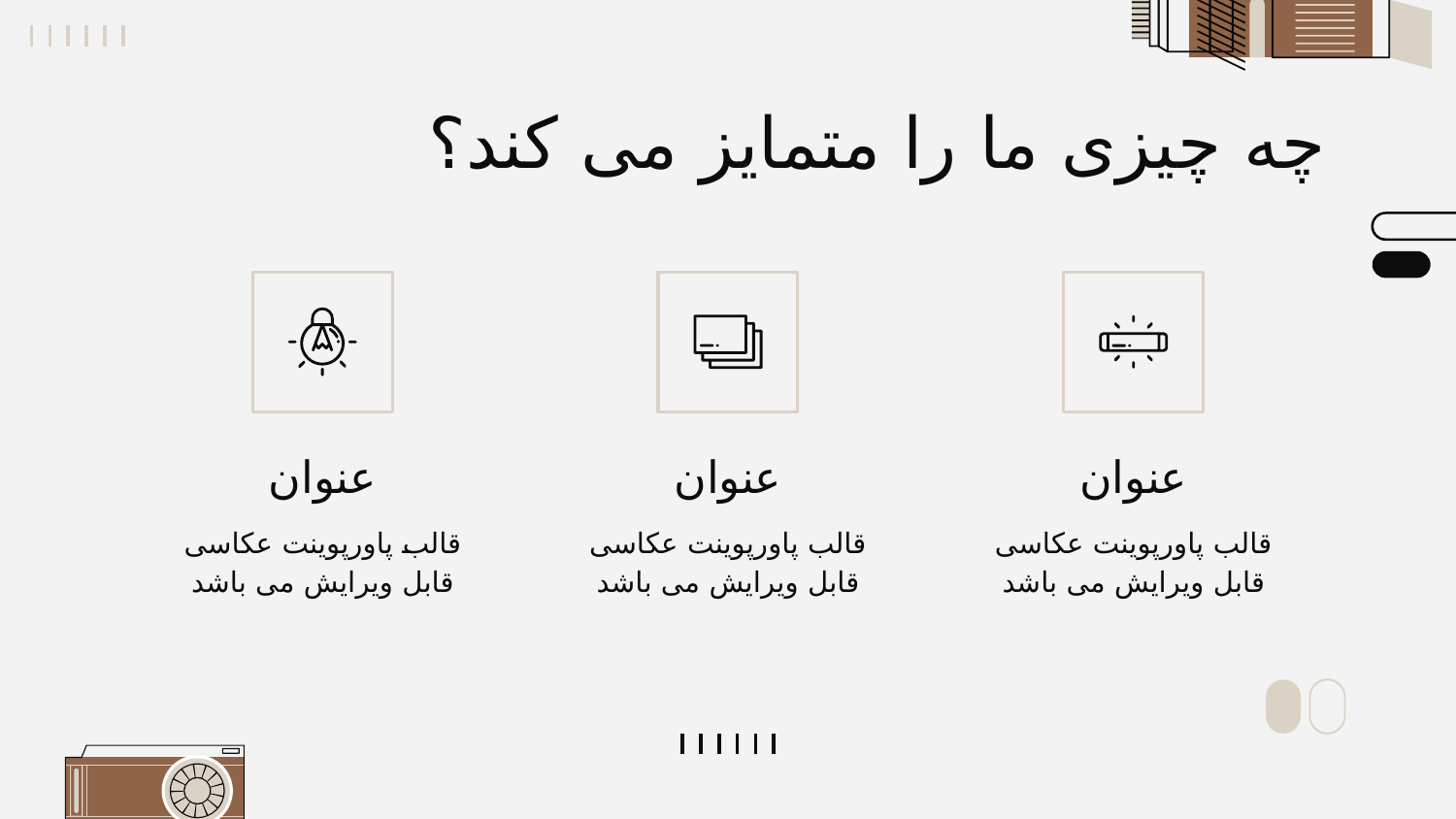

# چه چیزی ما را متمایز می کند؟

عنوان
عنوان
عنوان
قالب پاورپوینت عکاسی قابل ویرایش می باشد
قالب پاورپوینت عکاسی قابل ویرایش می باشد
قالب پاورپوینت عکاسی قابل ویرایش می باشد